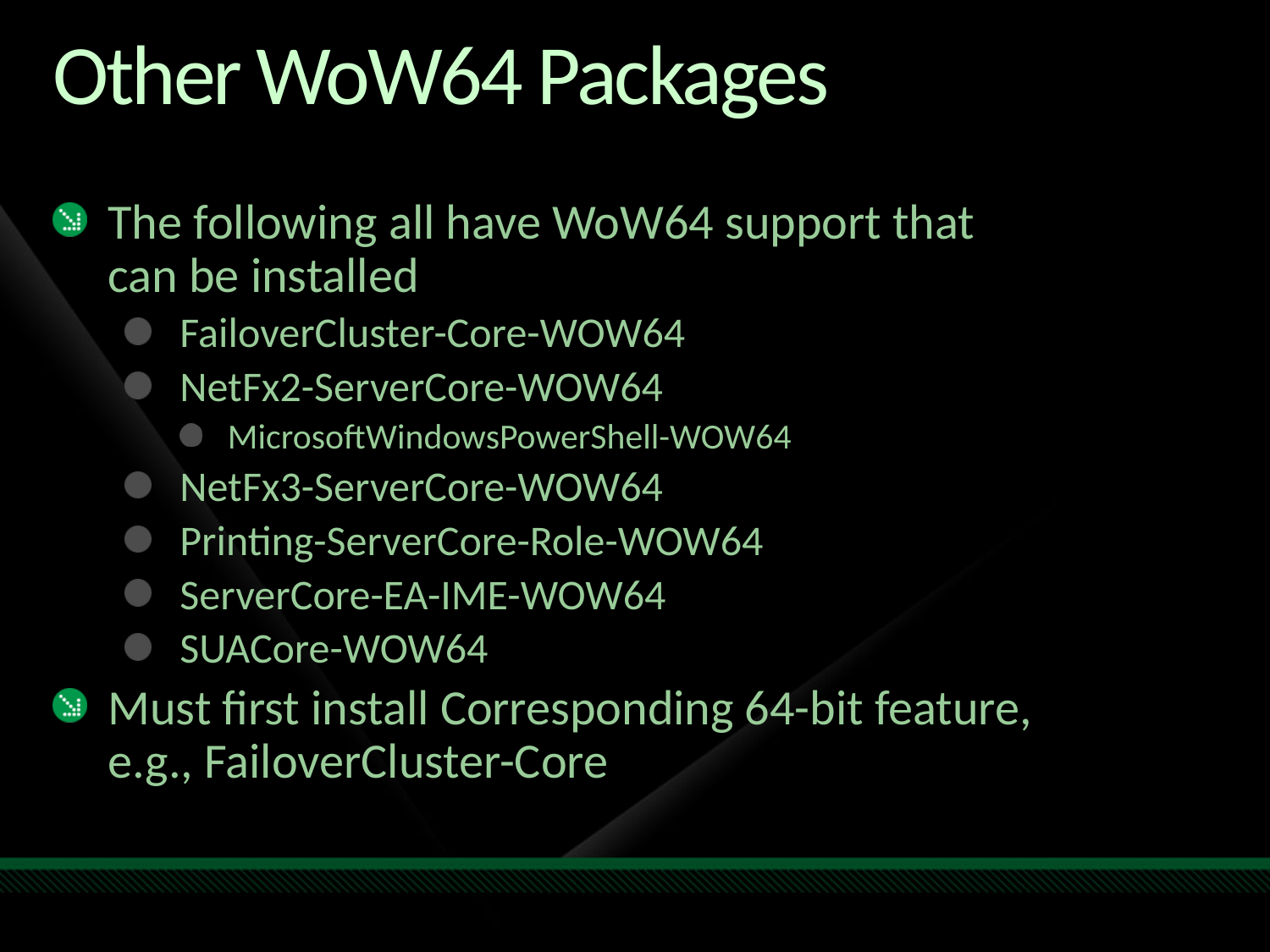

# Other WoW64 Packages
The following all have WoW64 support that
can be installed
FailoverCluster-Core-WOW64
NetFx2-ServerCore-WOW64
MicrosoftWindowsPowerShell-WOW64
NetFx3-ServerCore-WOW64
Printing-ServerCore-Role-WOW64
ServerCore-EA-IME-WOW64
SUACore-WOW64
Must first install Corresponding 64-bit feature,
e.g., FailoverCluster-Core